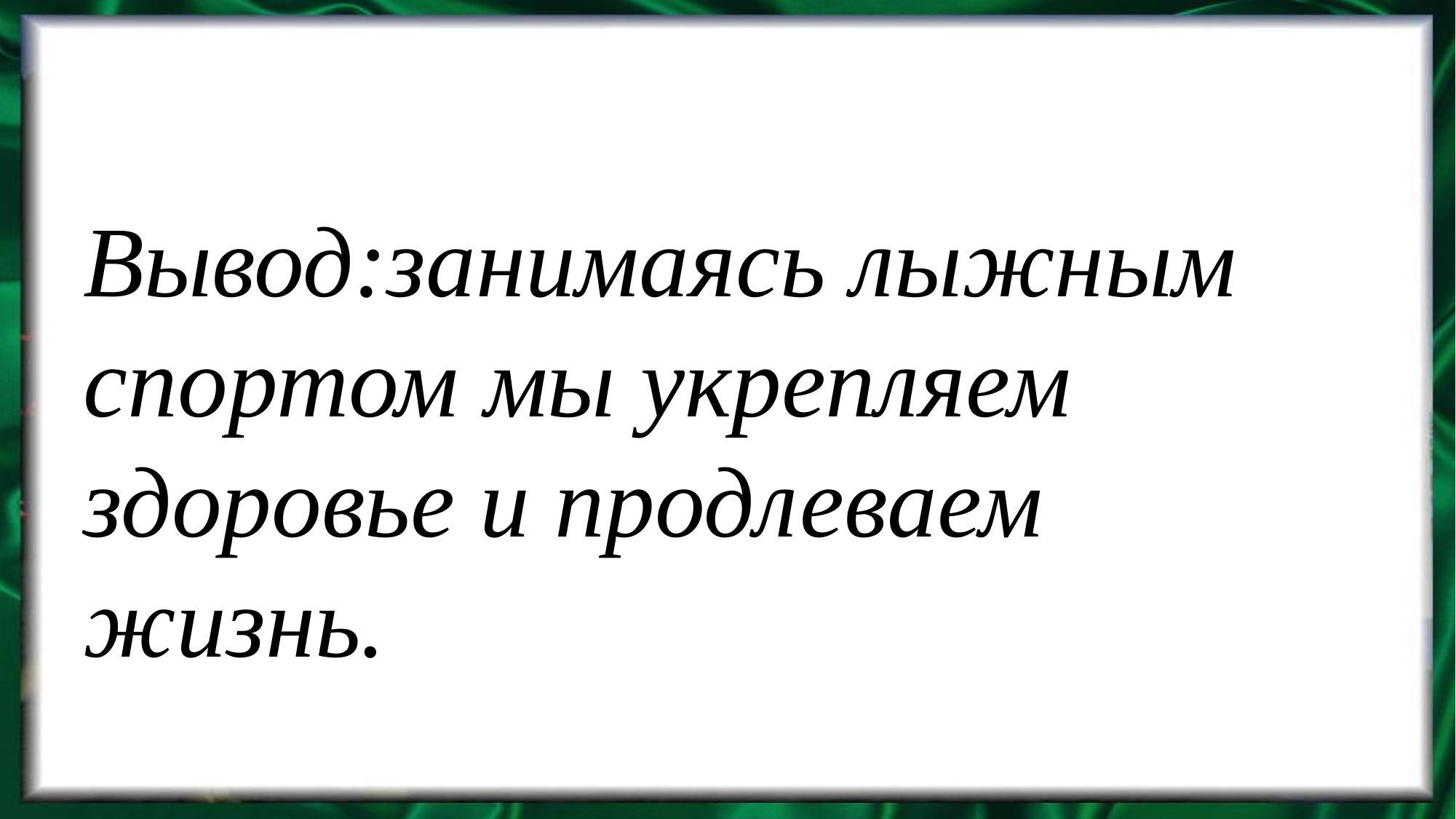

Вывод:занимаясь лыжным спортом мы укрепляем здоровье и продлеваем жизнь.